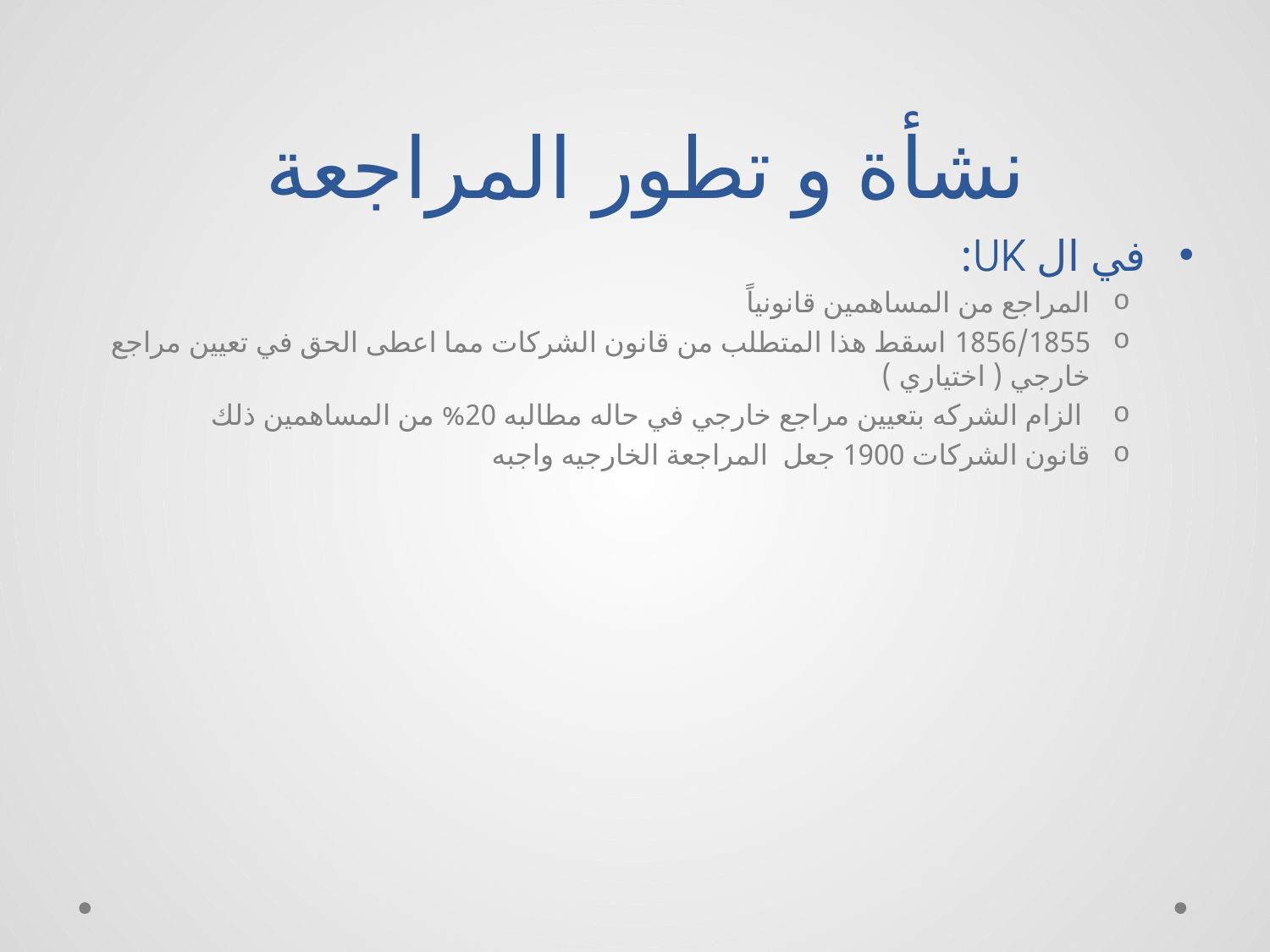

# نشأة و تطور المراجعة
في ال UK:
المراجع من المساهمين قانونياً
1856/1855 اسقط هذا المتطلب من قانون الشركات مما اعطى الحق في تعيين مراجع خارجي ( اختياري )
 الزام الشركه بتعيين مراجع خارجي في حاله مطالبه 20% من المساهمين ذلك
قانون الشركات 1900 جعل  المراجعة الخارجيه واجبه